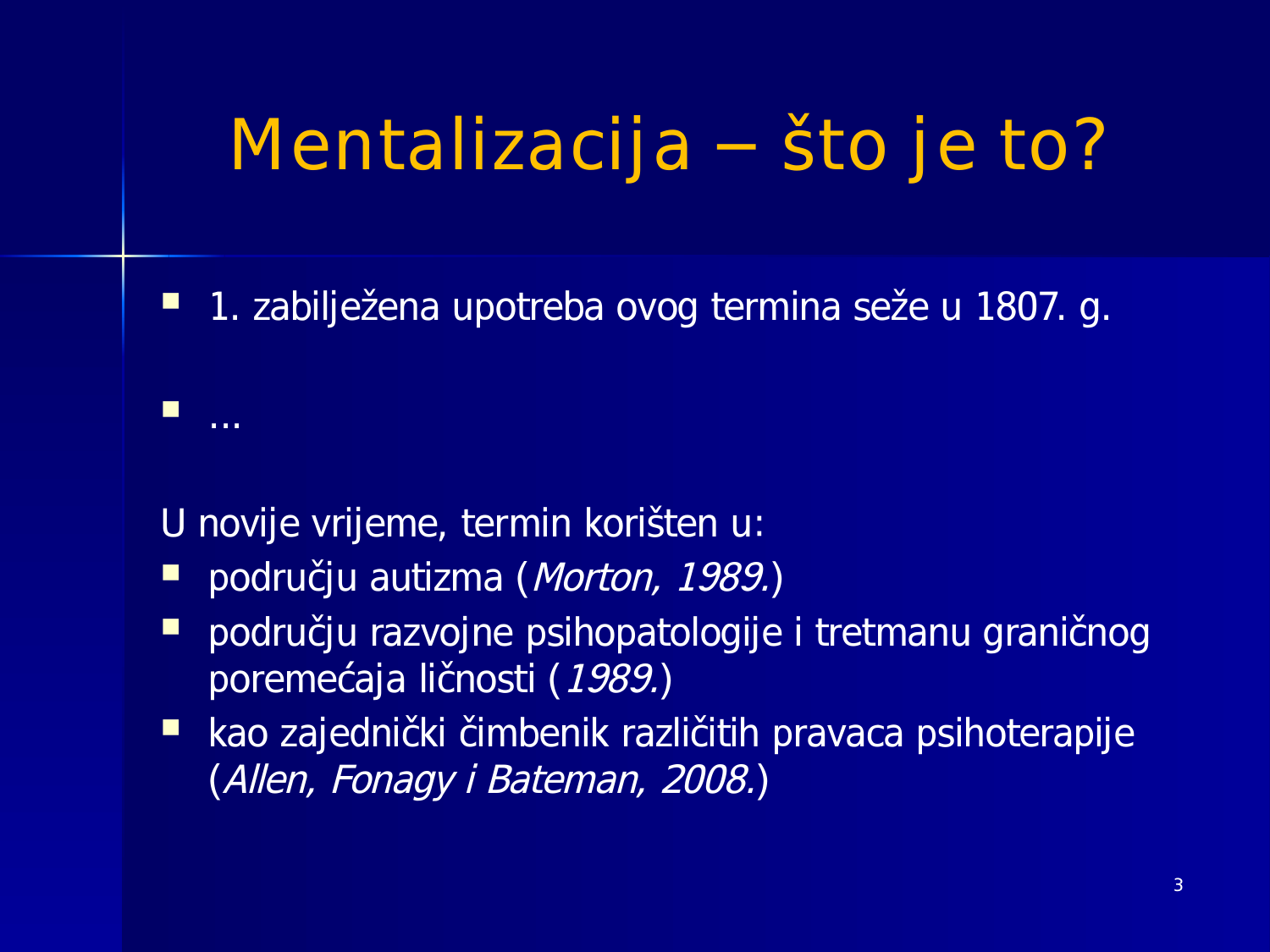

# Mentalizacija – što je to?
1. zabilježena upotreba ovog termina seže u 1807. g.

...

U novije vrijeme, termin korišten u:
području autizma (Morton, 1989.)
području razvojne psihopatologije i tretmanu graničnog poremećaja ličnosti (1989.)
kao zajednički čimbenik različitih pravaca psihoterapije (Allen, Fonagy i Bateman, 2008.)
3